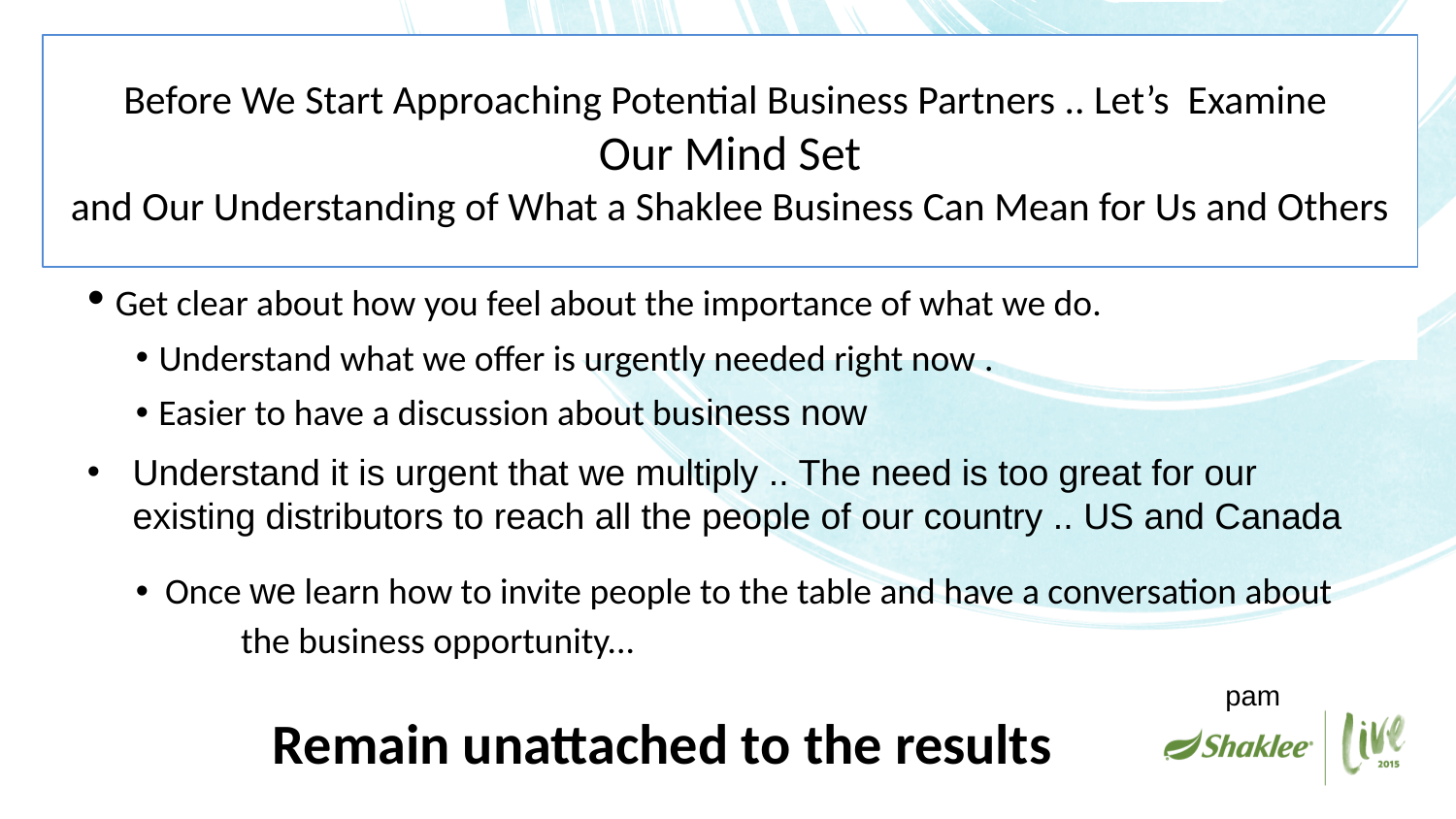

# Before We Start Approaching Potential Business Partners .. Let’s  Examine Our Mind Set and Our Understanding of What a Shaklee Business Can Mean for Us and Others
 Get clear about how you feel about the importance of what we do.

 Understand what we offer is urgently needed right now .
 Easier to have a discussion about business now
Understand it is urgent that we multiply .. The need is too great for our existing distributors to reach all the people of our country .. US and Canada
  Once we learn how to invite people to the table and have a conversation about
the business opportunity...
pam
Remain unattached to the results